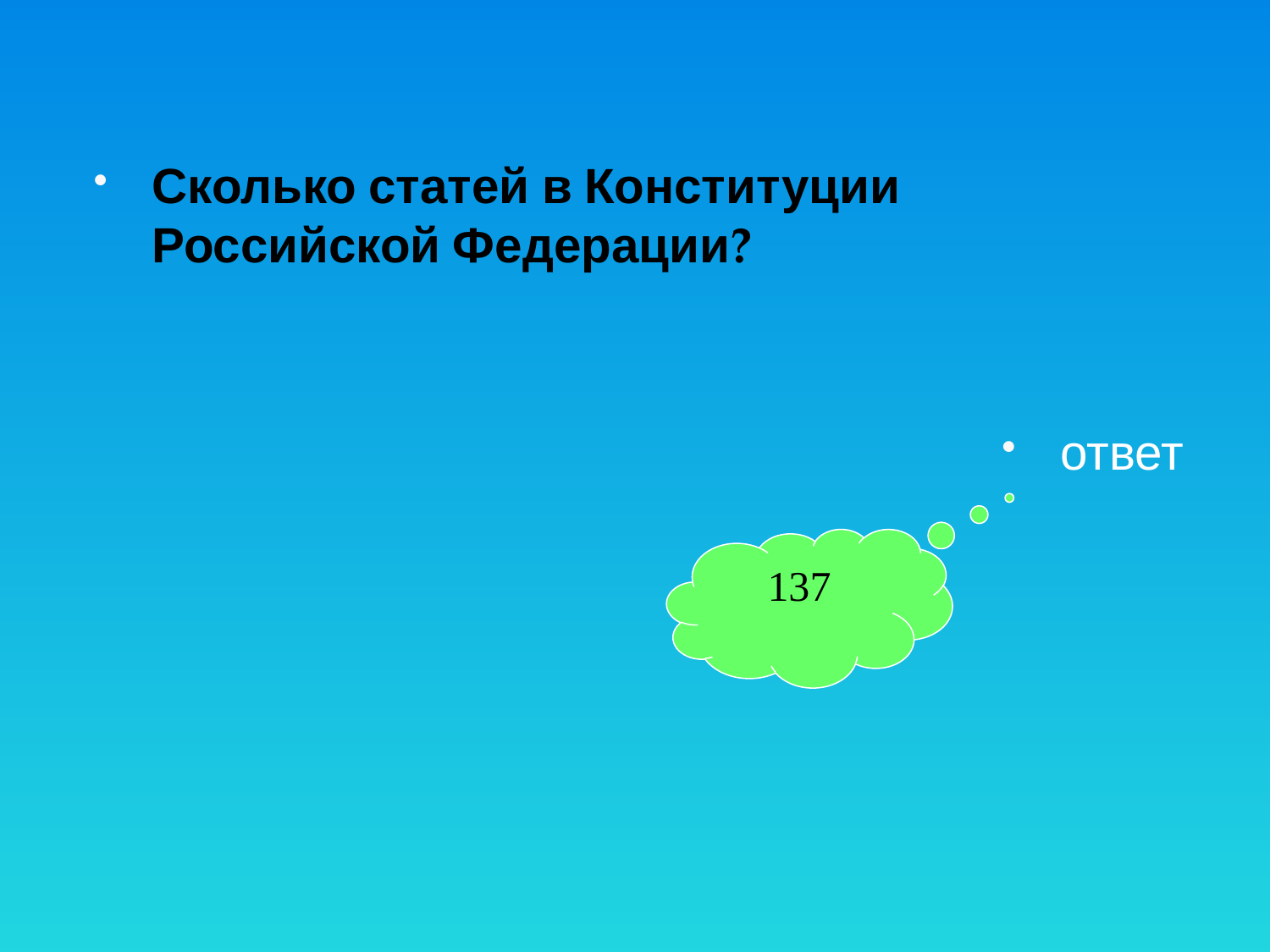

Сколько статей в Конституции Российской Федерации?

ответ
137